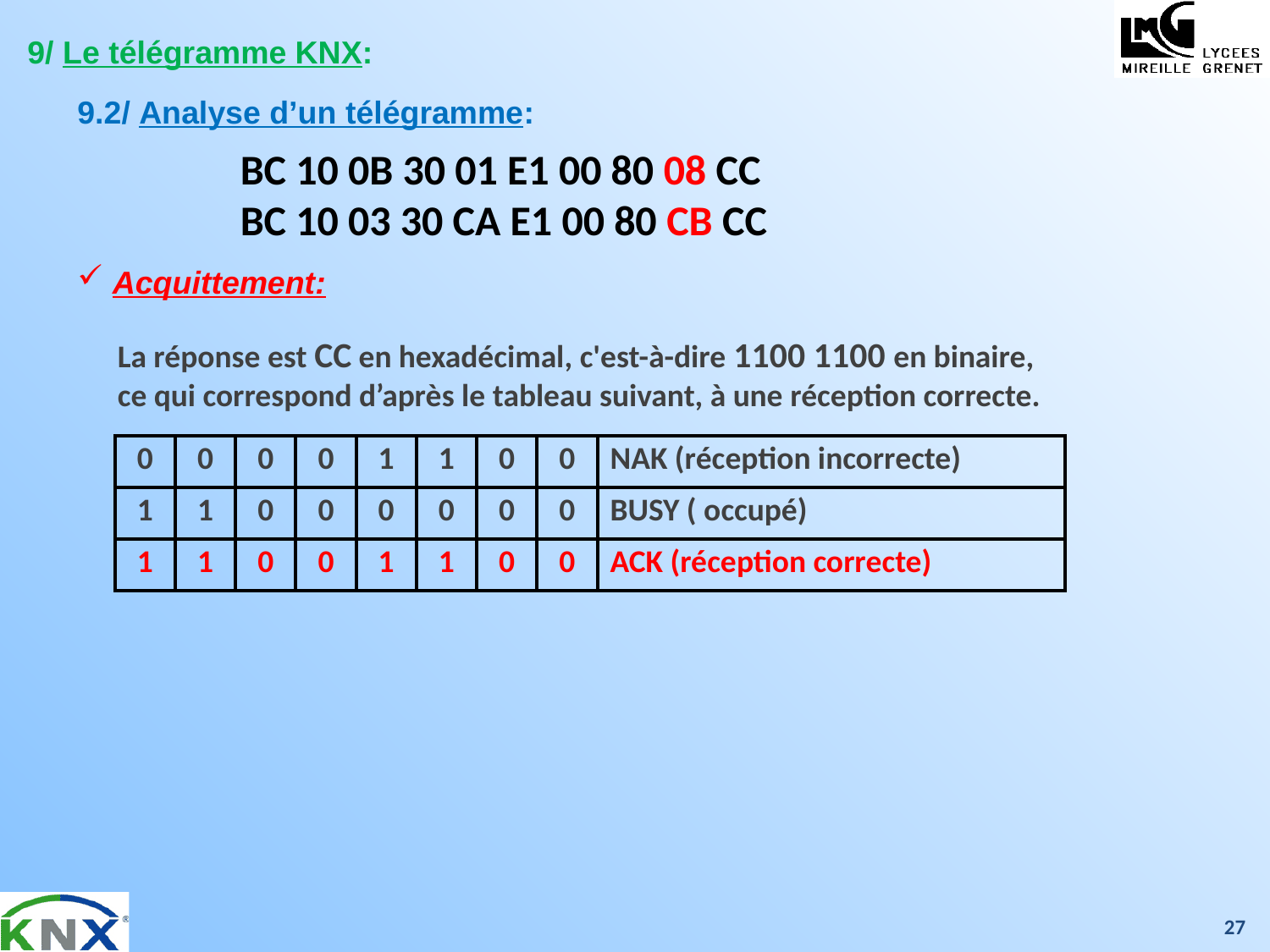

9/ Le télégramme KNX:
9.2/ Analyse d’un télégramme:
BC 10 0B 30 01 E1 00 80 08 CC
BC 10 03 30 CA E1 00 80 CB CC
 Acquittement:
La réponse est CC en hexadécimal, c'est-à-dire 1100 1100 en binaire, ce qui correspond d’après le tableau suivant, à une réception correcte.
| 0 | 0 | 0 | 0 | 1 | 1 | 0 | 0 | NAK (réception incorrecte) |
| --- | --- | --- | --- | --- | --- | --- | --- | --- |
| 1 | 1 | 0 | 0 | 0 | 0 | 0 | 0 | BUSY ( occupé) |
| 1 | 1 | 0 | 0 | 1 | 1 | 0 | 0 | ACK (réception correcte) |
27